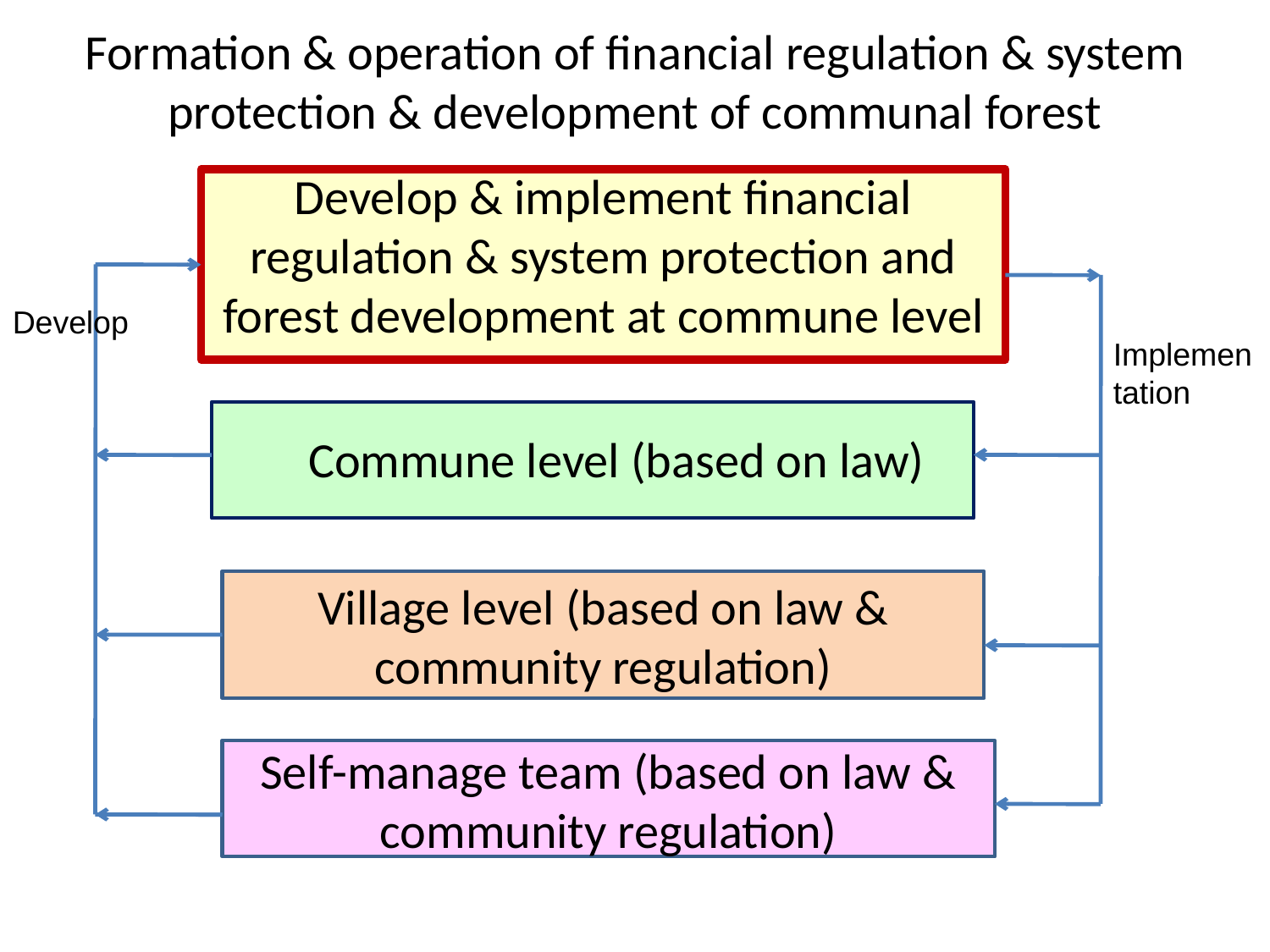

# Formation & operation of financial regulation & system protection & development of communal forest

Develop & implement financial regulation & system protection and forest development at commune level

Develop
Implementation

     Commune level (based on law)

Village level (based on law & community regulation)
Self-manage team (based on law & community regulation)